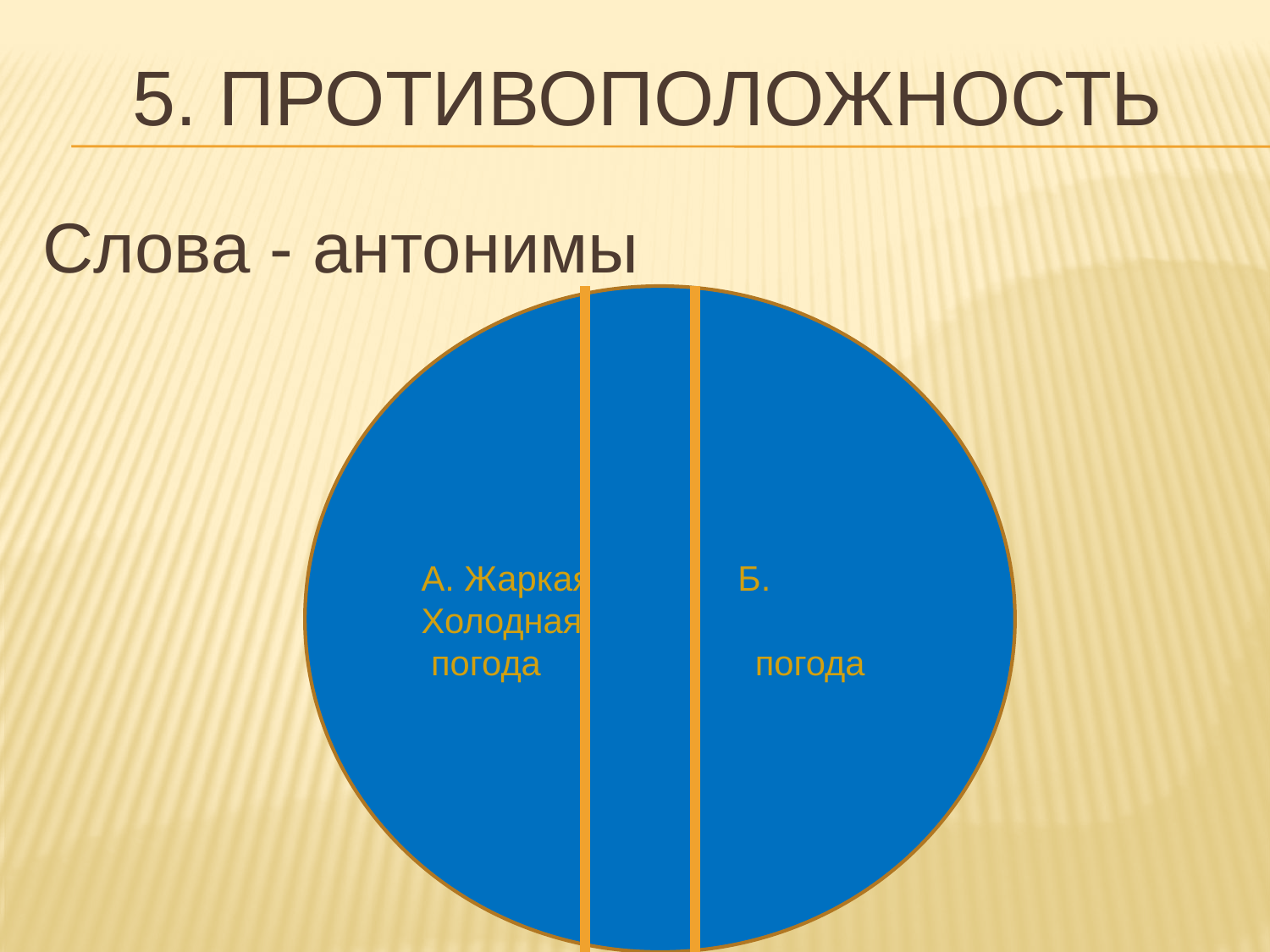

# 5. противоположность
Слова - антонимы
А. Жаркая               Б. Холодная
 погода                      погода